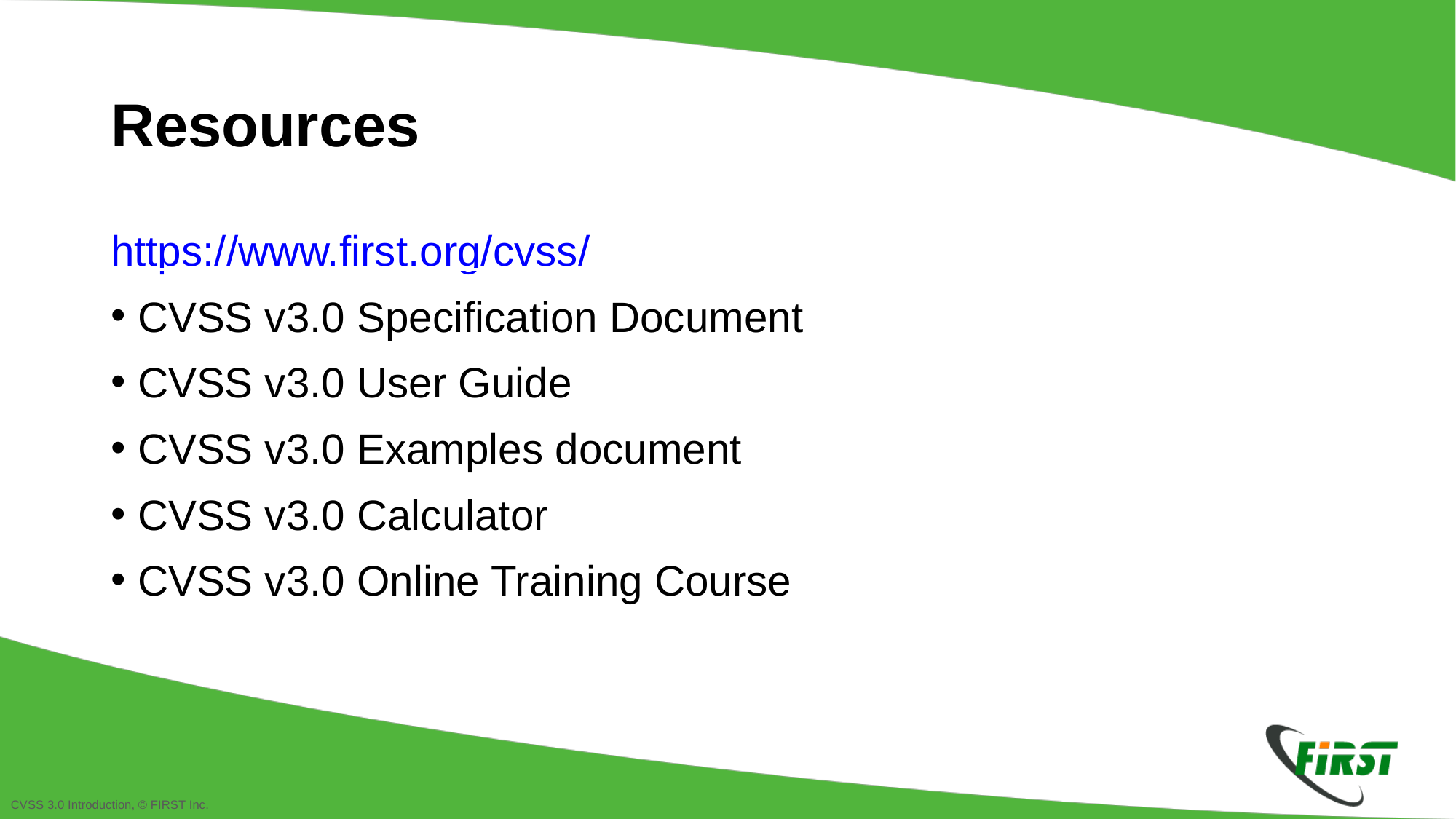

Resources
https://www.first.org/cvss/
CVSS v3.0 Specification Document
CVSS v3.0 User Guide
CVSS v3.0 Examples document
CVSS v3.0 Calculator
CVSS v3.0 Online Training Course